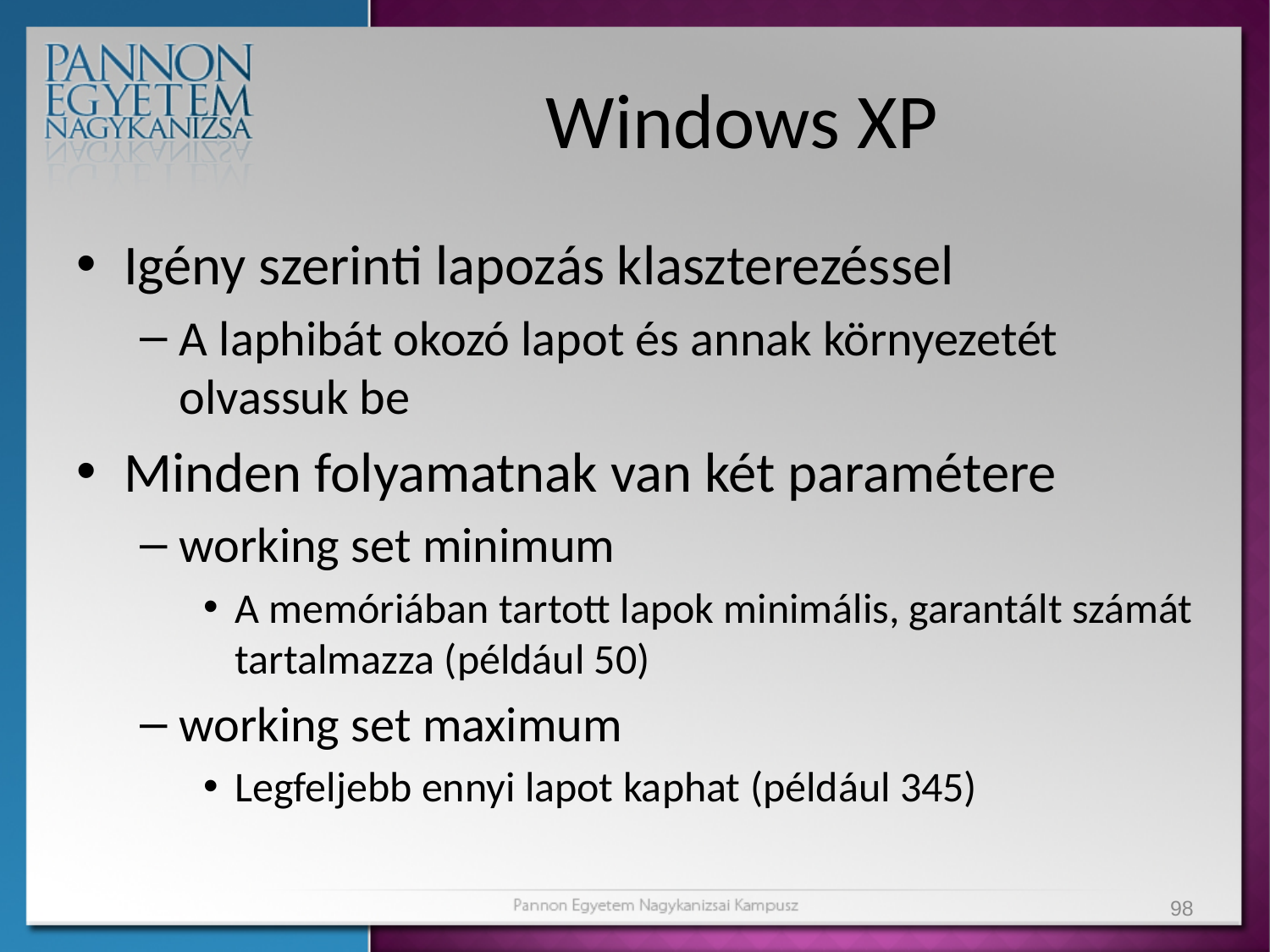

# Windows XP
Igény szerinti lapozás klaszterezéssel
A laphibát okozó lapot és annak környezetét olvassuk be
Minden folyamatnak van két paramétere
working set minimum
A memóriában tartott lapok minimális, garantált számát tartalmazza (például 50)
working set maximum
Legfeljebb ennyi lapot kaphat (például 345)
98